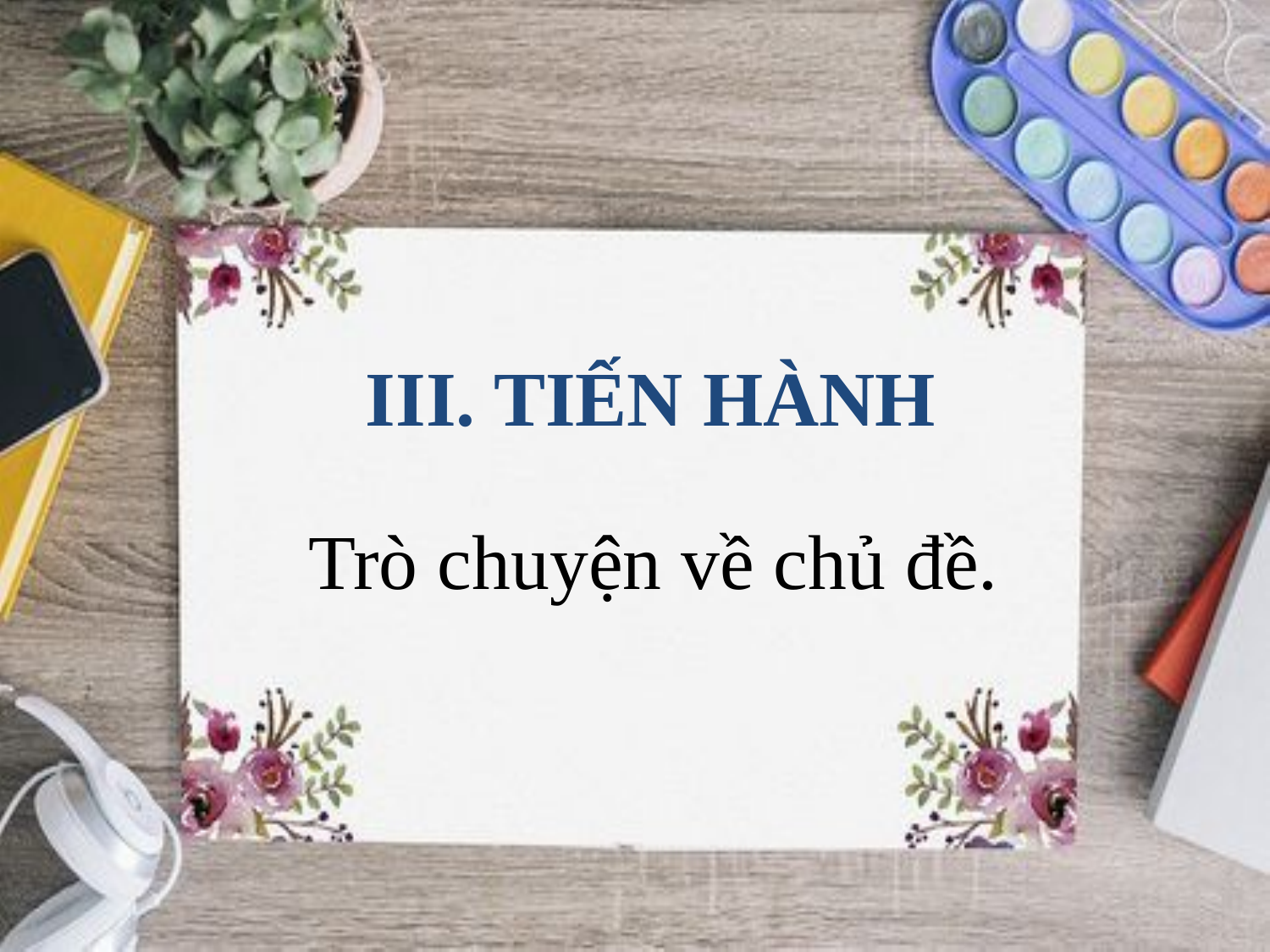

III. TIẾN HÀNH
Trò chuyện về chủ đề.